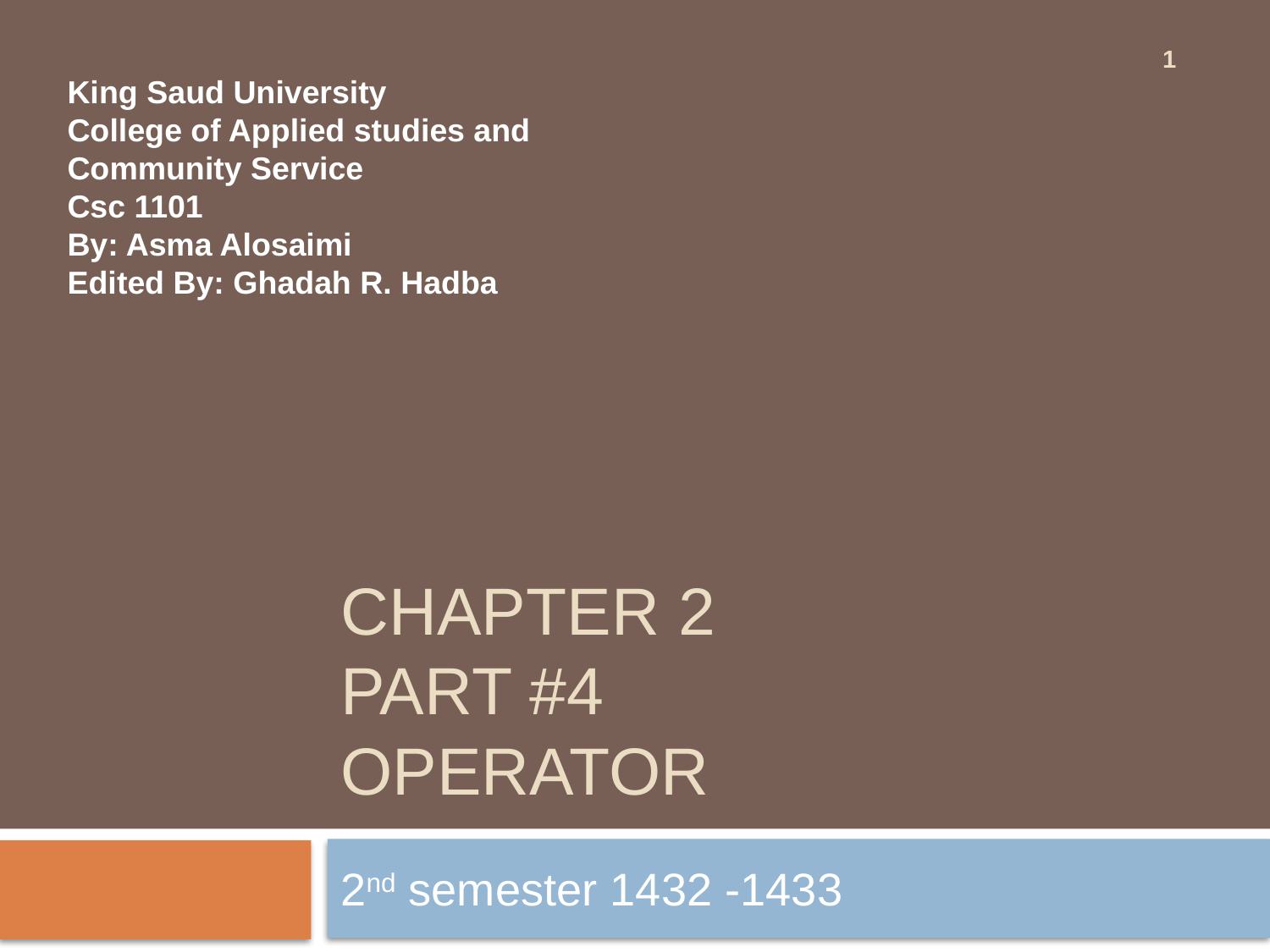

1
King Saud University
College of Applied studies and Community Service
Csc 1101
By: Asma Alosaimi
Edited By: Ghadah R. Hadba
# Chapter 2 part #4 Operator
2nd semester 1432 -1433